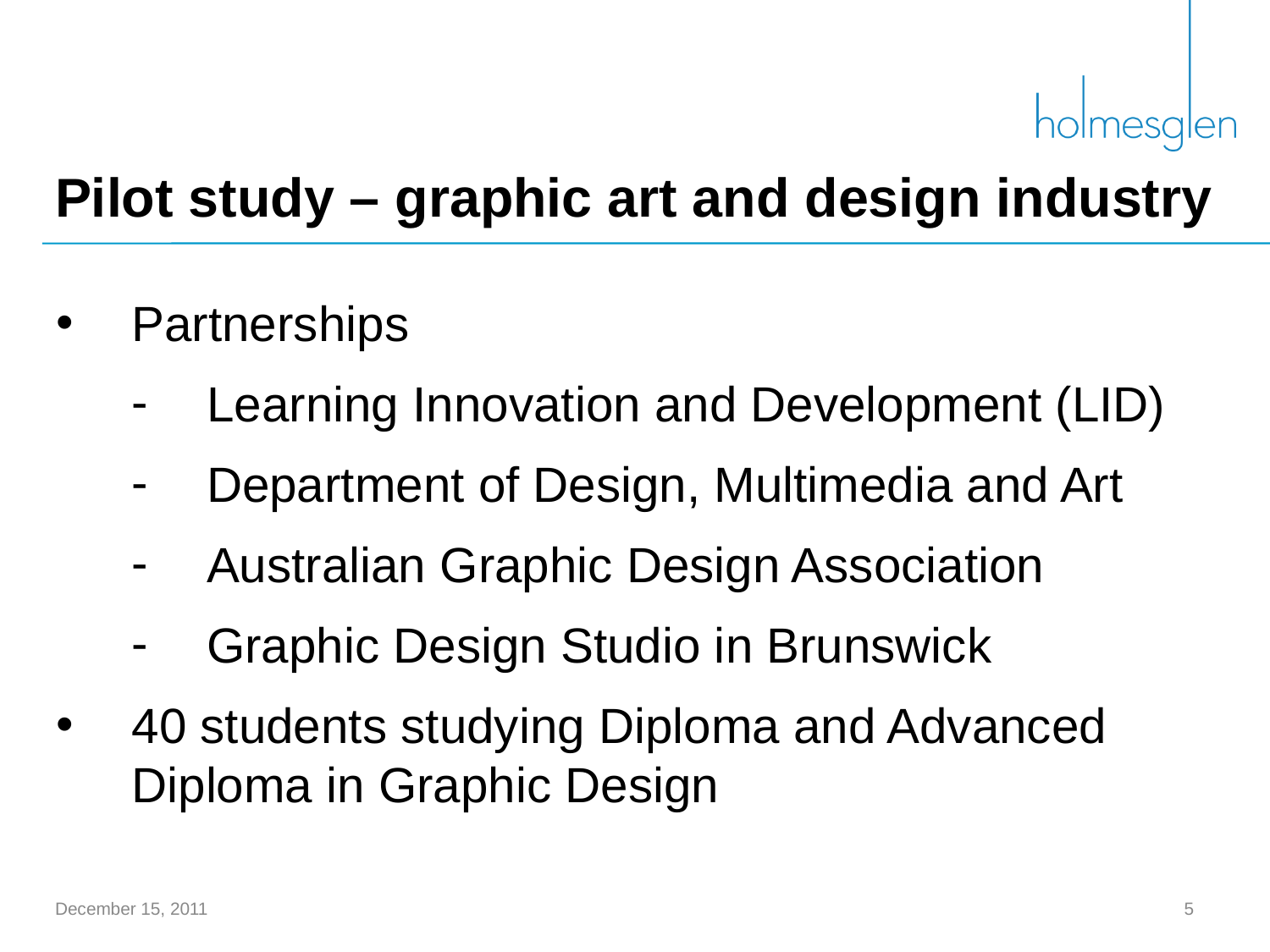

# Pilot study – graphic art and design industry
Partnerships
Learning Innovation and Development (LID)
Department of Design, Multimedia and Art
Australian Graphic Design Association
Graphic Design Studio in Brunswick
40 students studying Diploma and Advanced Diploma in Graphic Design

December 15, 2011
5